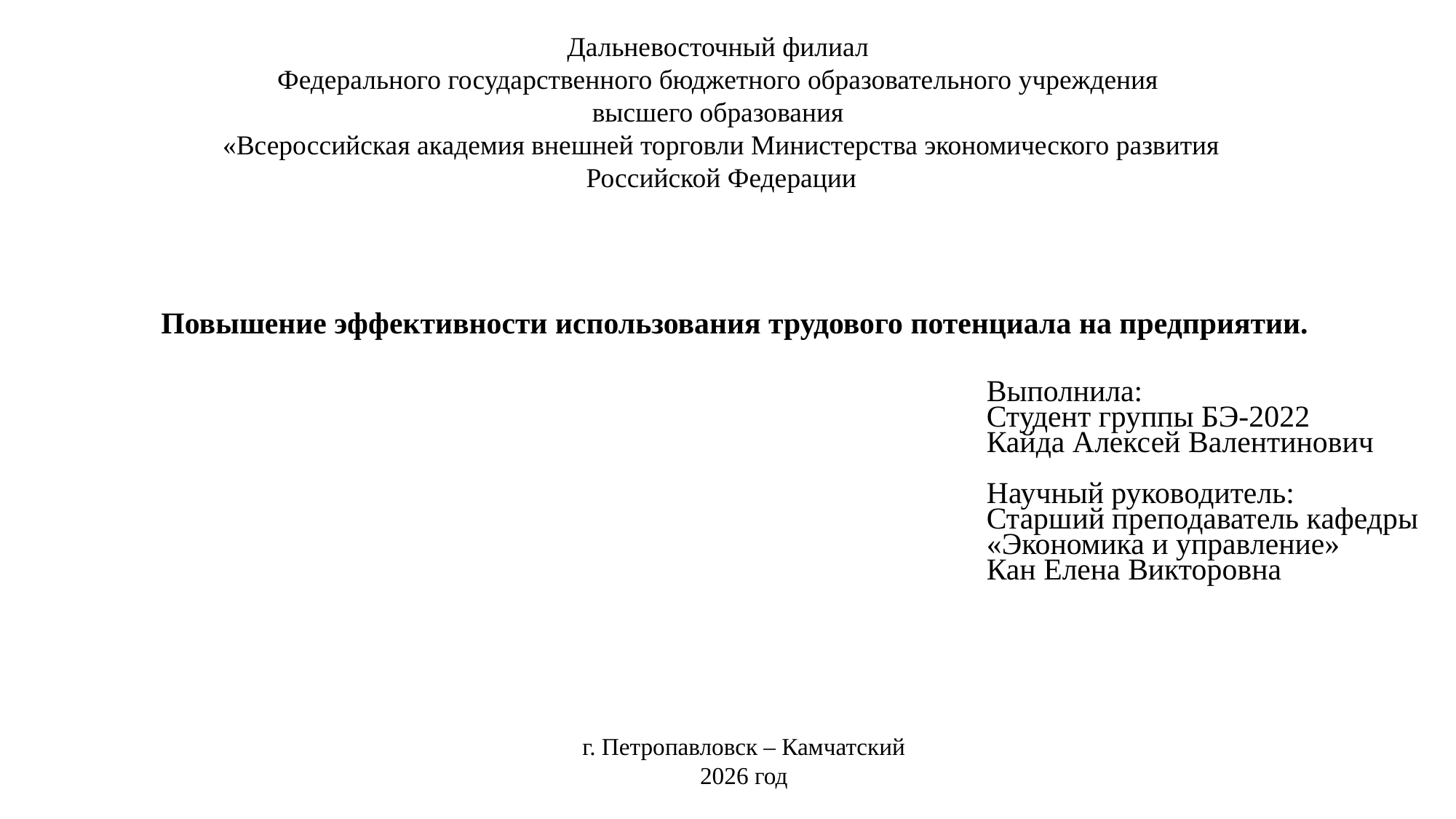

Дальневосточный филиал
Федерального государственного бюджетного образовательного учреждения
высшего образования
«Всероссийская академия внешней торговли Министерства экономического развития Российской Федерации
Повышение эффективности использования трудового потенциала на предприятии.
Выполнила:
Студент группы БЭ-2022
Кайда Алексей Валентинович

Научный руководитель:
Старший преподаватель кафедры
«Экономика и управление»
Кан Елена Викторовна

г. Петропавловск – Камчатский
2026 год